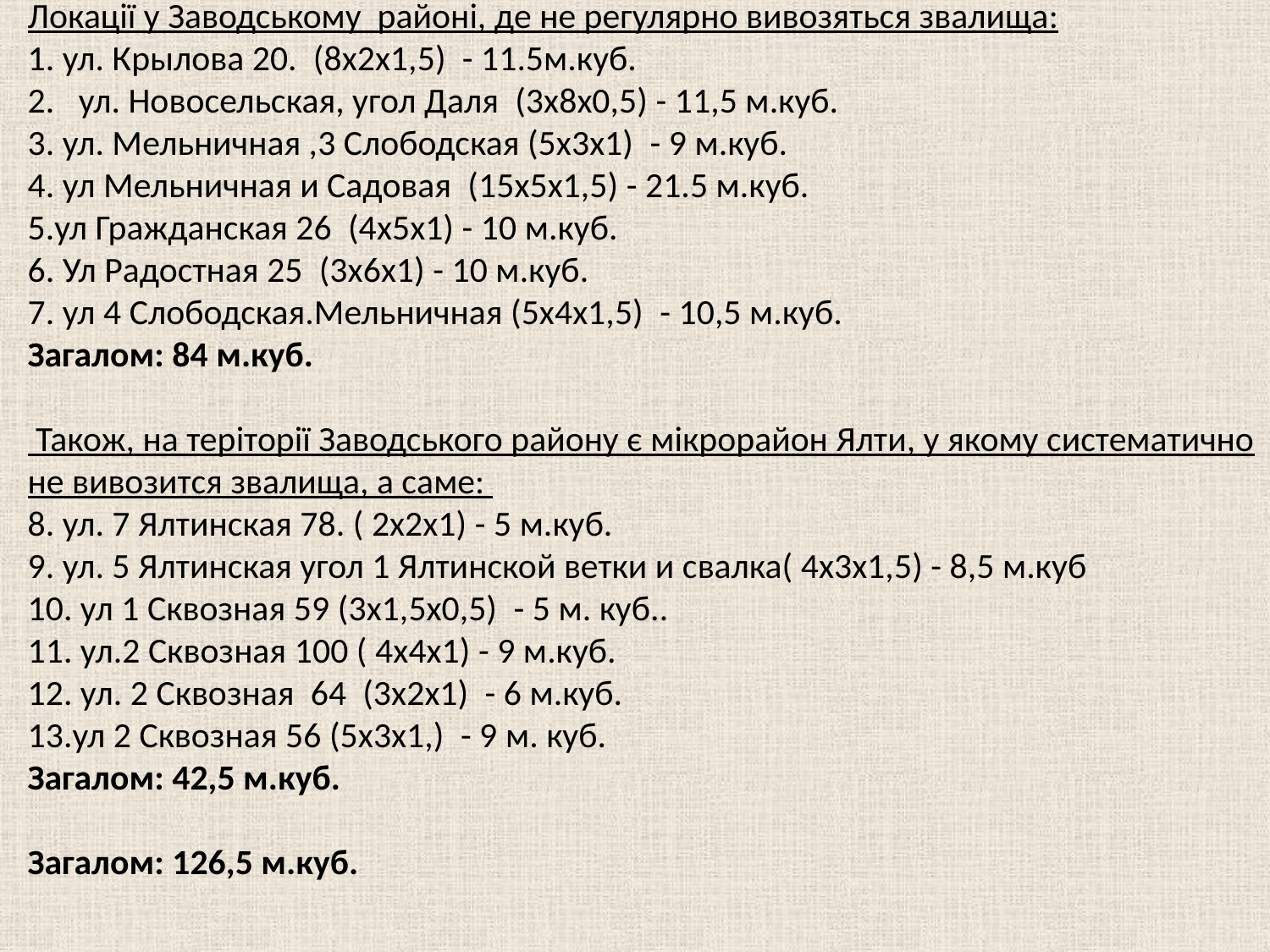

# Локації у Заводському  районі, де не регулярно вивозяться звалища: 1. ул. Крылова 20.  (8х2х1,5)  - 11.5м.куб. 2.   ул. Новосельская, угол Даля  (3х8х0,5) - 11,5 м.куб. 3. ул. Мельничная ,3 Слободская (5х3х1)  - 9 м.куб. 4. ул Мельничная и Садовая  (15х5х1,5) - 21.5 м.куб. 5.ул Гражданская 26  (4х5х1) - 10 м.куб. 6. Ул Радостная 25  (3х6х1) - 10 м.куб. 7. ул 4 Слободская.Мельничная (5х4х1,5)  - 10,5 м.куб. Загалом: 84 м.куб. Також, на теріторії Заводського району є мікрорайон Ялти, у якому систематично не вивозится звалища, а саме: 8. ул. 7 Ялтинская 78. ( 2х2х1) - 5 м.куб. 9. ул. 5 Ялтинская угол 1 Ялтинской ветки и свалка( 4х3х1,5) - 8,5 м.куб 10. ул 1 Сквозная 59 (3х1,5х0,5)  - 5 м. куб.. 11. ул.2 Сквозная 100 ( 4х4х1) - 9 м.куб. 12. ул. 2 Сквозная  64  (3х2х1)  - 6 м.куб. 13.ул 2 Сквозная 56 (5х3х1,)  - 9 м. куб. Загалом: 42,5 м.куб. Загалом: 126,5 м.куб.